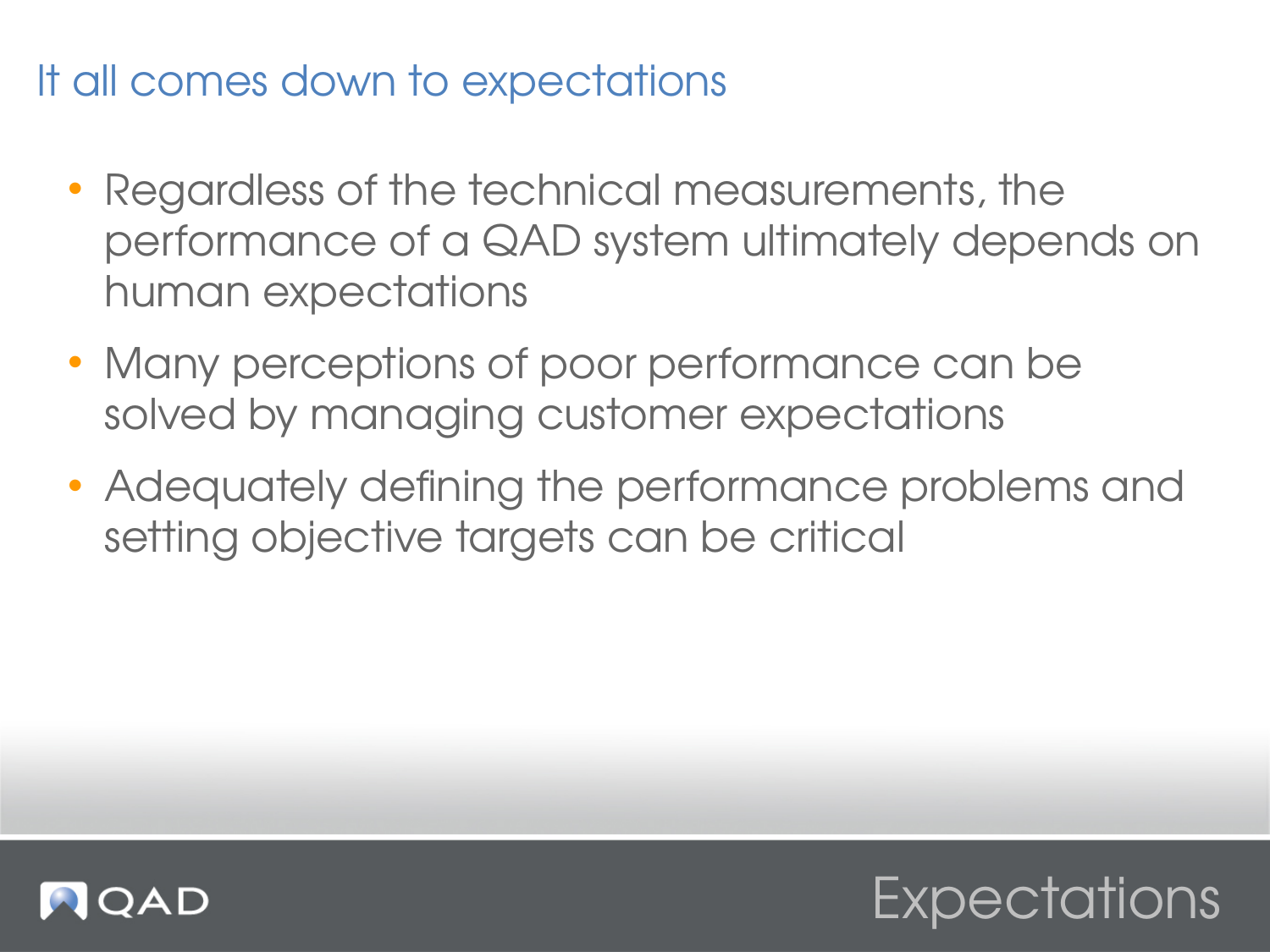

It all comes down to expectations
Regardless of the technical measurements, the performance of a QAD system ultimately depends on human expectations
Many perceptions of poor performance can be solved by managing customer expectations
Adequately defining the performance problems and setting objective targets can be critical
# Expectations